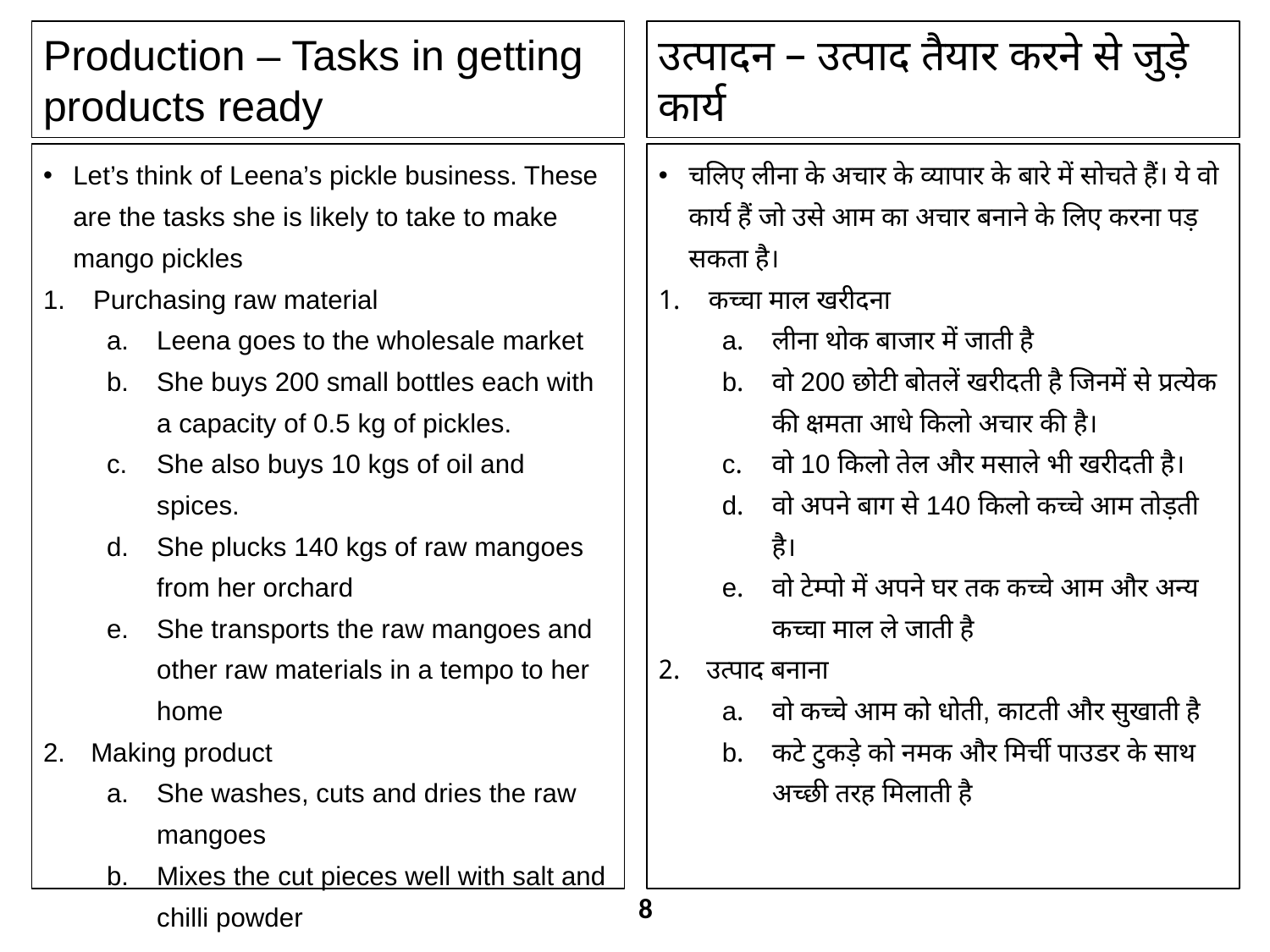

Production – Tasks in getting products ready
उत्पादन – उत्पाद तैयार करने से जुड़े कार्य
Let’s think of Leena’s pickle business. These are the tasks she is likely to take to make mango pickles
Purchasing raw material
Leena goes to the wholesale market
She buys 200 small bottles each with a capacity of 0.5 kg of pickles.
She also buys 10 kgs of oil and spices.
She plucks 140 kgs of raw mangoes from her orchard
She transports the raw mangoes and other raw materials in a tempo to her home
Making product
She washes, cuts and dries the raw mangoes
Mixes the cut pieces well with salt and chilli powder

चलिए लीना के अचार के व्यापार के बारे में सोचते हैं। ये वो कार्य हैं जो उसे आम का अचार बनाने के लिए करना पड़ सकता है।
कच्चा माल खरीदना
लीना थोक बाजार में जाती है
वो 200 छोटी बोतलें खरीदती है जिनमें से प्रत्येक की क्षमता आधे किलो अचार की है।
वो 10 किलो तेल और मसाले भी खरीदती है।
वो अपने बाग से 140 किलो कच्चे आम तोड़ती है।
वो टेम्पो में अपने घर तक कच्चे आम और अन्य कच्चा माल ले जाती है
उत्पाद बनाना
वो कच्चे आम को धोती, काटती और सुखाती है
कटे टुकड़े को नमक और मिर्ची पाउडर के साथ अच्छी तरह मिलाती है
8